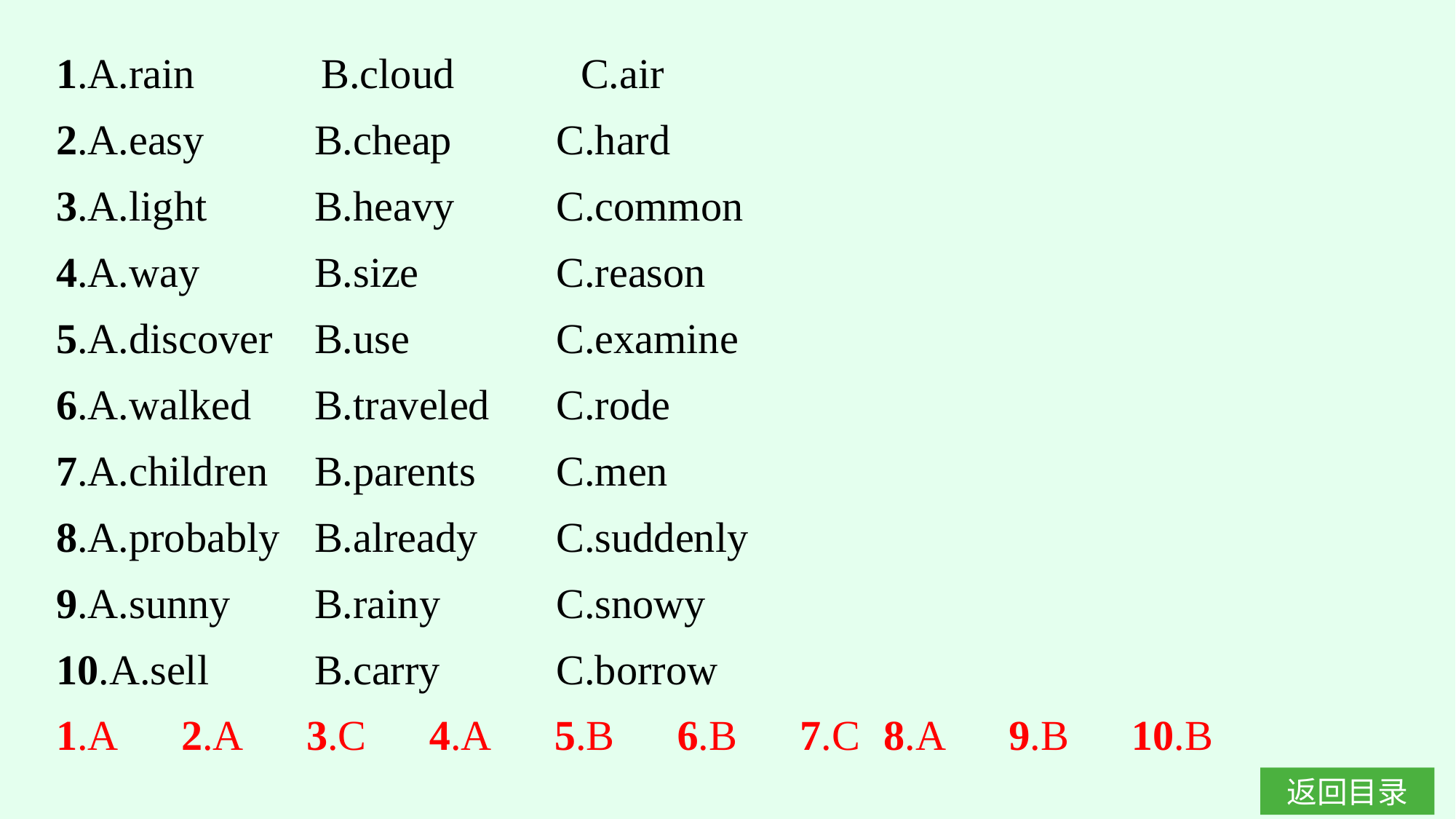

1.A.rain　　  B.cloud　　  C.air
2.A.easy	B.cheap	C.hard
3.A.light	B.heavy	C.common
4.A.way	B.size		C.reason
5.A.discover	B.use		C.examine
6.A.walked    	B.traveled	C.rode
7.A.children	B.parents	C.men
8.A.probably	B.already	C.suddenly
9.A.sunny	B.rainy	C.snowy
10.A.sell	B.carry	C.borrow
1.A　2.A　3.C　4.A　5.B　6.B　7.C  8.A　9.B　10.B